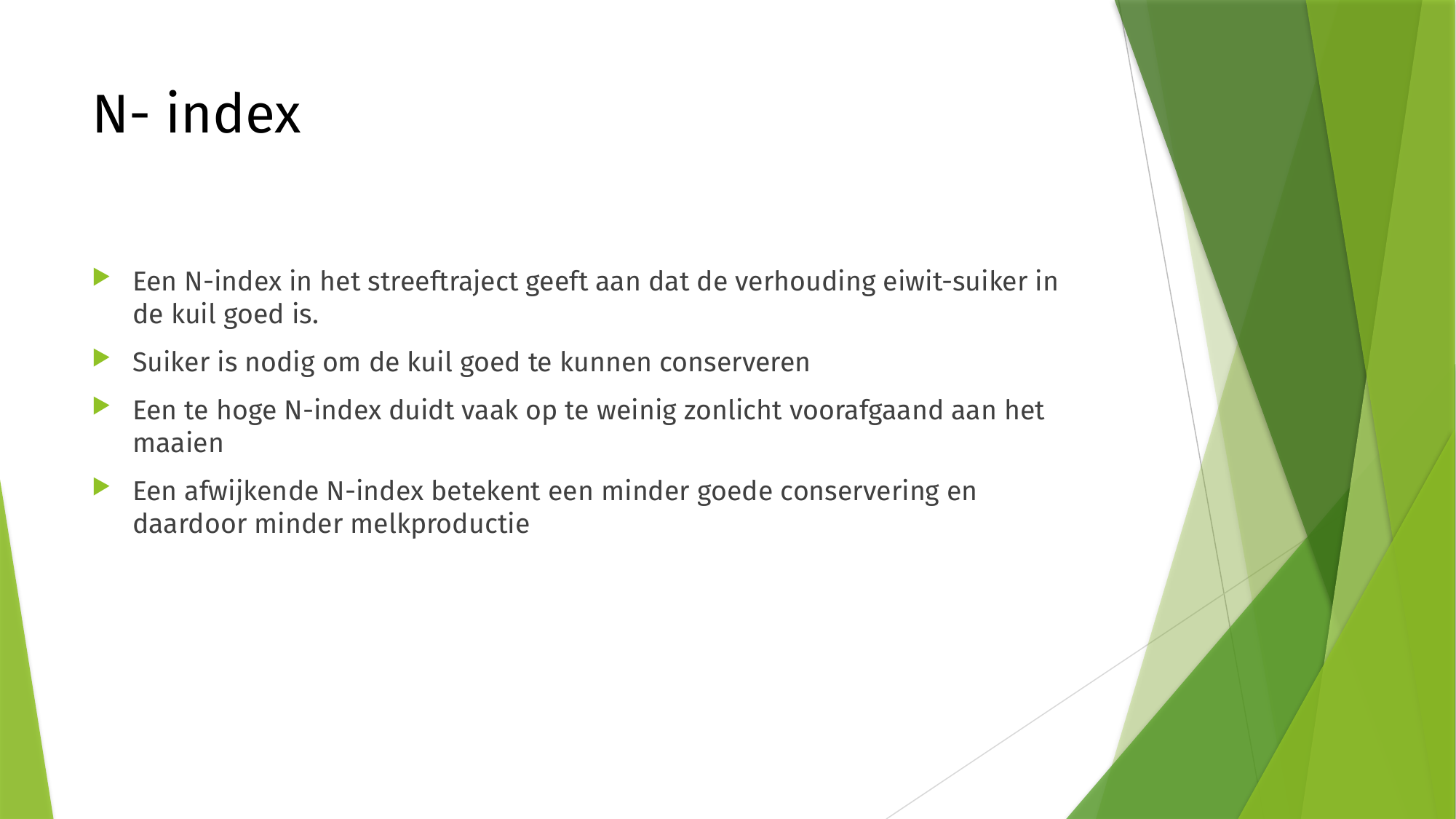

# N- index
Een N-index in het streeftraject geeft aan dat de verhouding eiwit-suiker in de kuil goed is.
Suiker is nodig om de kuil goed te kunnen conserveren
Een te hoge N-index duidt vaak op te weinig zonlicht voorafgaand aan het maaien
Een afwijkende N-index betekent een minder goede conservering en daardoor minder melkproductie